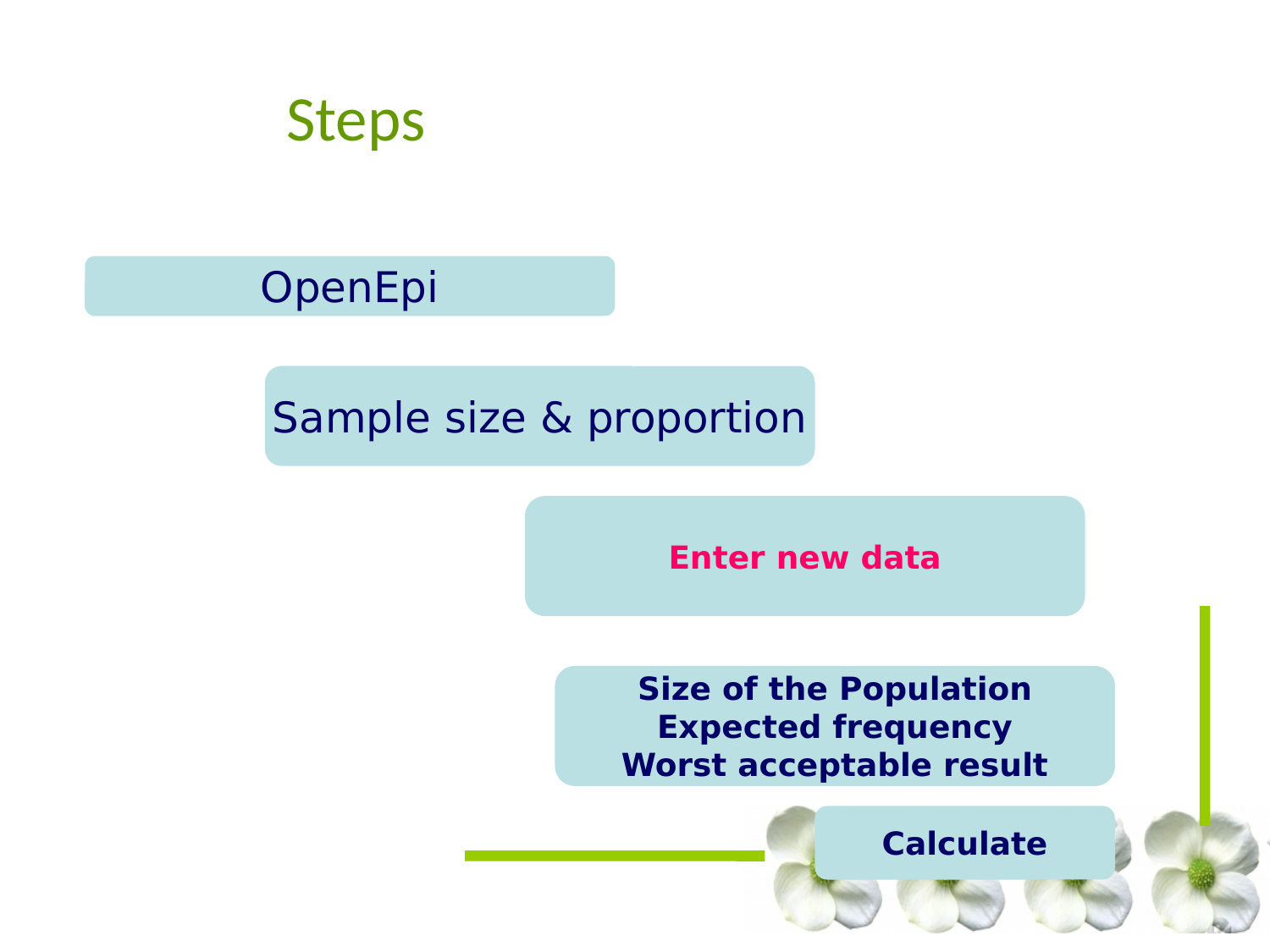

# Steps
OpenEpi
Sample size & proportion
Enter new data
Size of the Population
Expected frequency
Worst acceptable result
Calculate